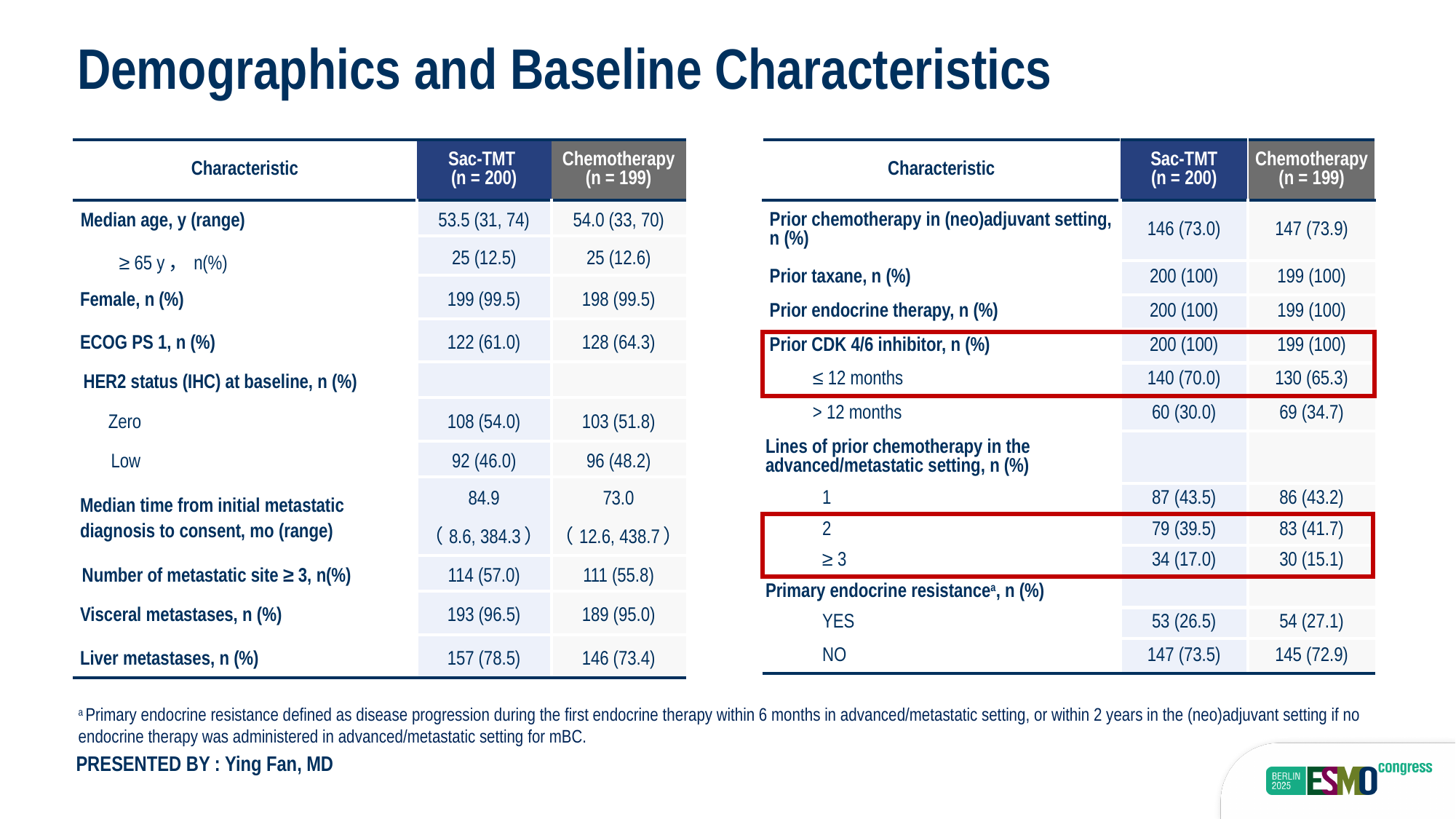

Demographics and Baseline Characteristics
| Characteristic | Sac-TMT (n = 200) | Chemotherapy (n = 199) |
| --- | --- | --- |
| Median age, y (range) | 53.5 (31, 74) | 54.0 (33, 70) |
| ≥ 65 y，n(%) | 25 (12.5) | 25 (12.6) |
| Female, n (%) | 199 (99.5) | 198 (99.5) |
| ECOG PS 1, n (%) | 122 (61.0) | 128 (64.3) |
| HER2 status (IHC) at baseline, n (%) |  |  |
| Zero | 108 (54.0) | 103 (51.8) |
| Low | 92 (46.0) | 96 (48.2) |
| Median time from initial metastatic diagnosis to consent, mo (range) | 84.9 （8.6, 384.3） | 73.0 （12.6, 438.7） |
| Number of metastatic site ≥ 3, n(%) | 114 (57.0) | 111 (55.8) |
| Visceral metastases, n (%) | 193 (96.5) | 189 (95.0) |
| Liver metastases, n (%) | 157 (78.5) | 146 (73.4) |
| Characteristic | Sac-TMT (n = 200) | Chemotherapy (n = 199) |
| --- | --- | --- |
| Prior chemotherapy in (neo)adjuvant setting, n (%) | 146 (73.0) | 147 (73.9) |
| Prior taxane, n (%) | 200 (100) | 199 (100) |
| Prior endocrine therapy, n (%) | 200 (100) | 199 (100) |
| Prior CDK 4/6 inhibitor, n (%) | 200 (100) | 199 (100) |
| ≤ 12 months | 140 (70.0) | 130 (65.3) |
| > 12 months | 60 (30.0) | 69 (34.7) |
| Lines of prior chemotherapy in the advanced/metastatic setting, n (%) |  |  |
| 1 | 87 (43.5) | 86 (43.2) |
| 2 | 79 (39.5) | 83 (41.7) |
| ≥ 3 | 34 (17.0) | 30 (15.1) |
| Primary endocrine resistancea, n (%) |  |  |
| YES | 53 (26.5) | 54 (27.1) |
| NO | 147 (73.5) | 145 (72.9) |

a Primary endocrine resistance defined as disease progression during the first endocrine therapy within 6 months in advanced/metastatic setting, or within 2 years in the (neo)adjuvant setting if no endocrine therapy was administered in advanced/metastatic setting for mBC.
PRESENTED BY : Ying Fan, MD